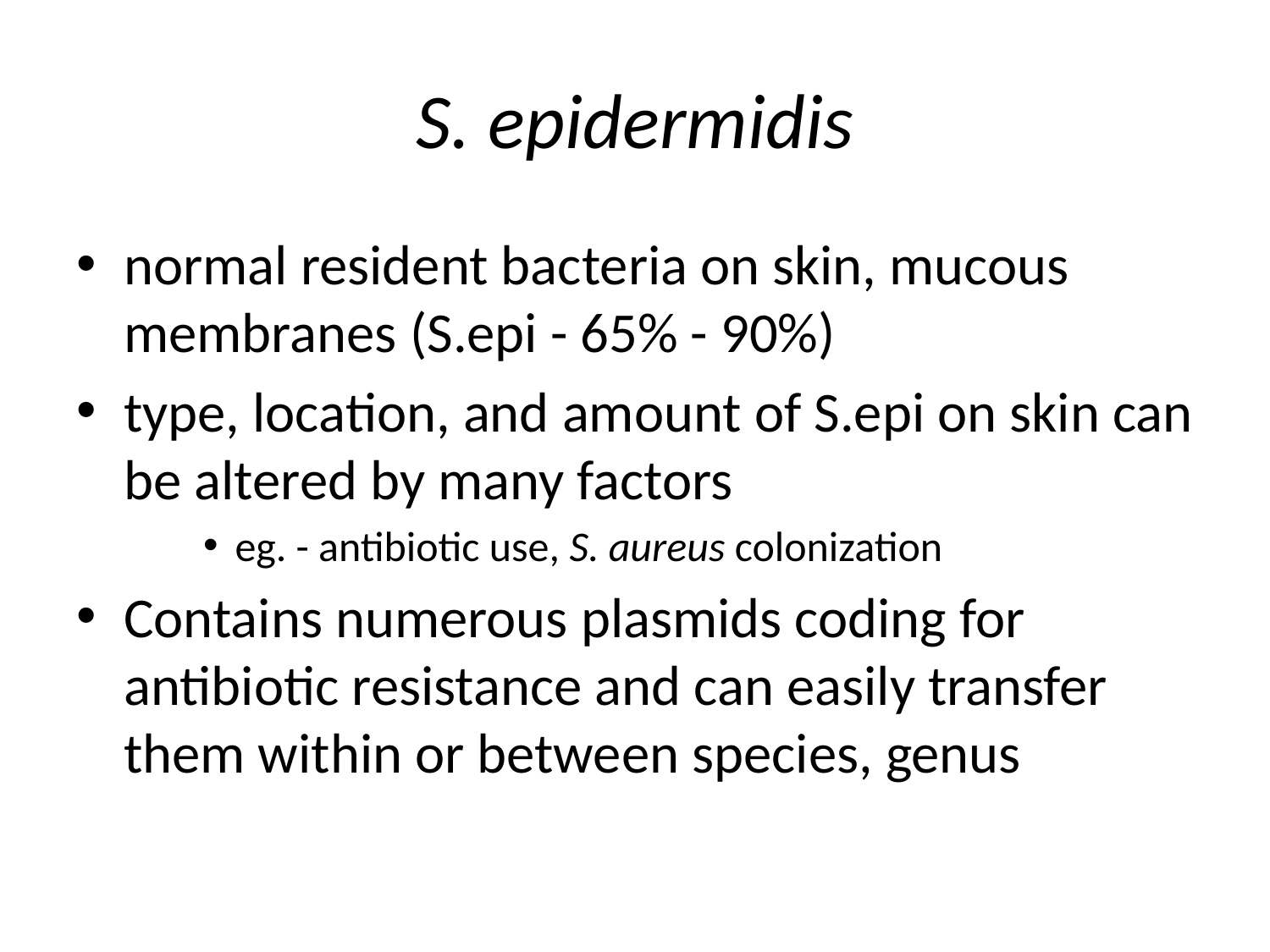

# S. epidermidis
normal resident bacteria on skin, mucous membranes (S.epi - 65% - 90%)
type, location, and amount of S.epi on skin can be altered by many factors
eg. - antibiotic use, S. aureus colonization
Contains numerous plasmids coding for antibiotic resistance and can easily transfer them within or between species, genus